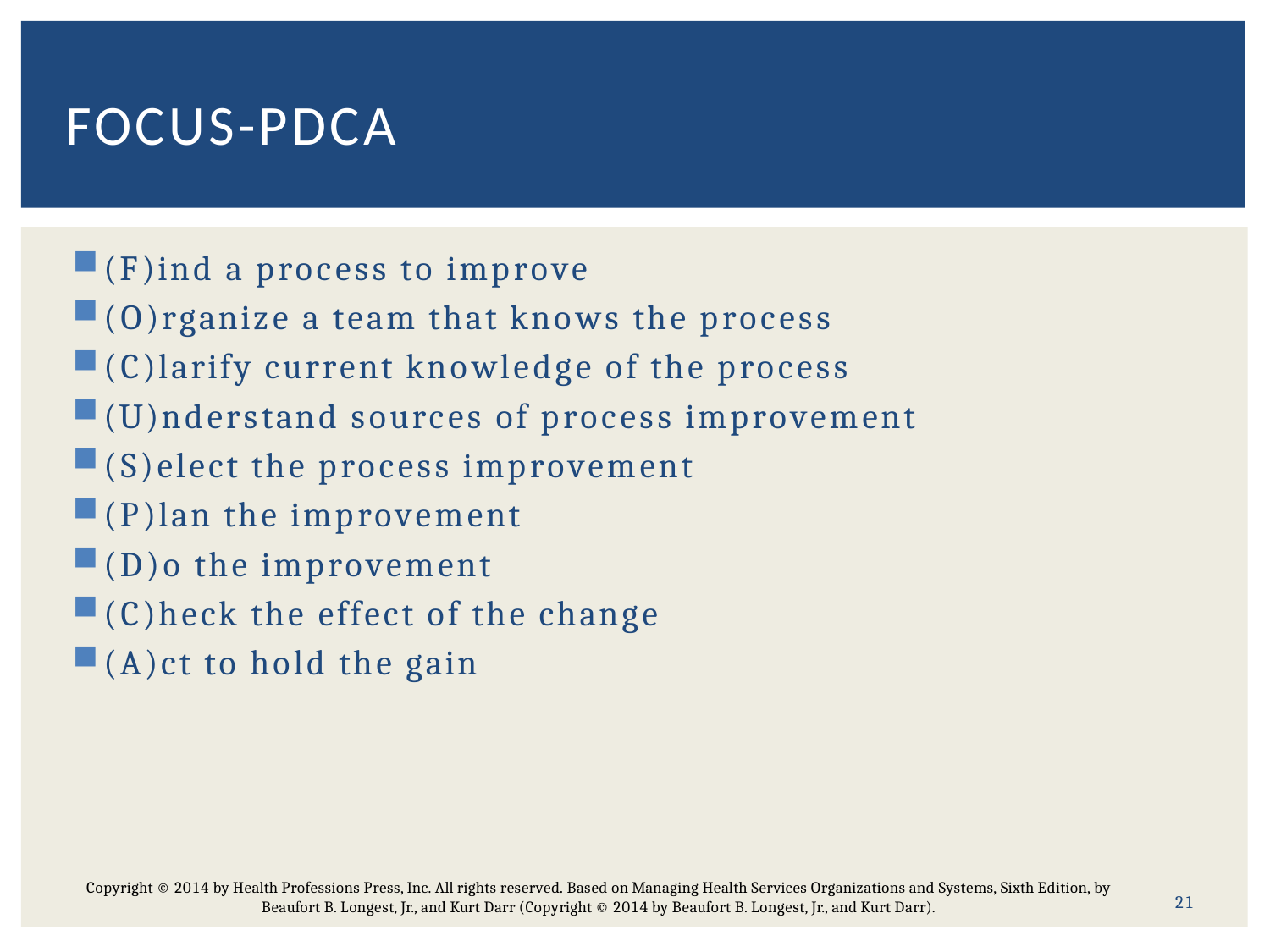

# FOCUS-PDCA
(F)ind a process to improve
(O)rganize a team that knows the process
(C)larify current knowledge of the process
(U)nderstand sources of process improvement
(S)elect the process improvement
(P)lan the improvement
(D)o the improvement
(C)heck the effect of the change
(A)ct to hold the gain

21